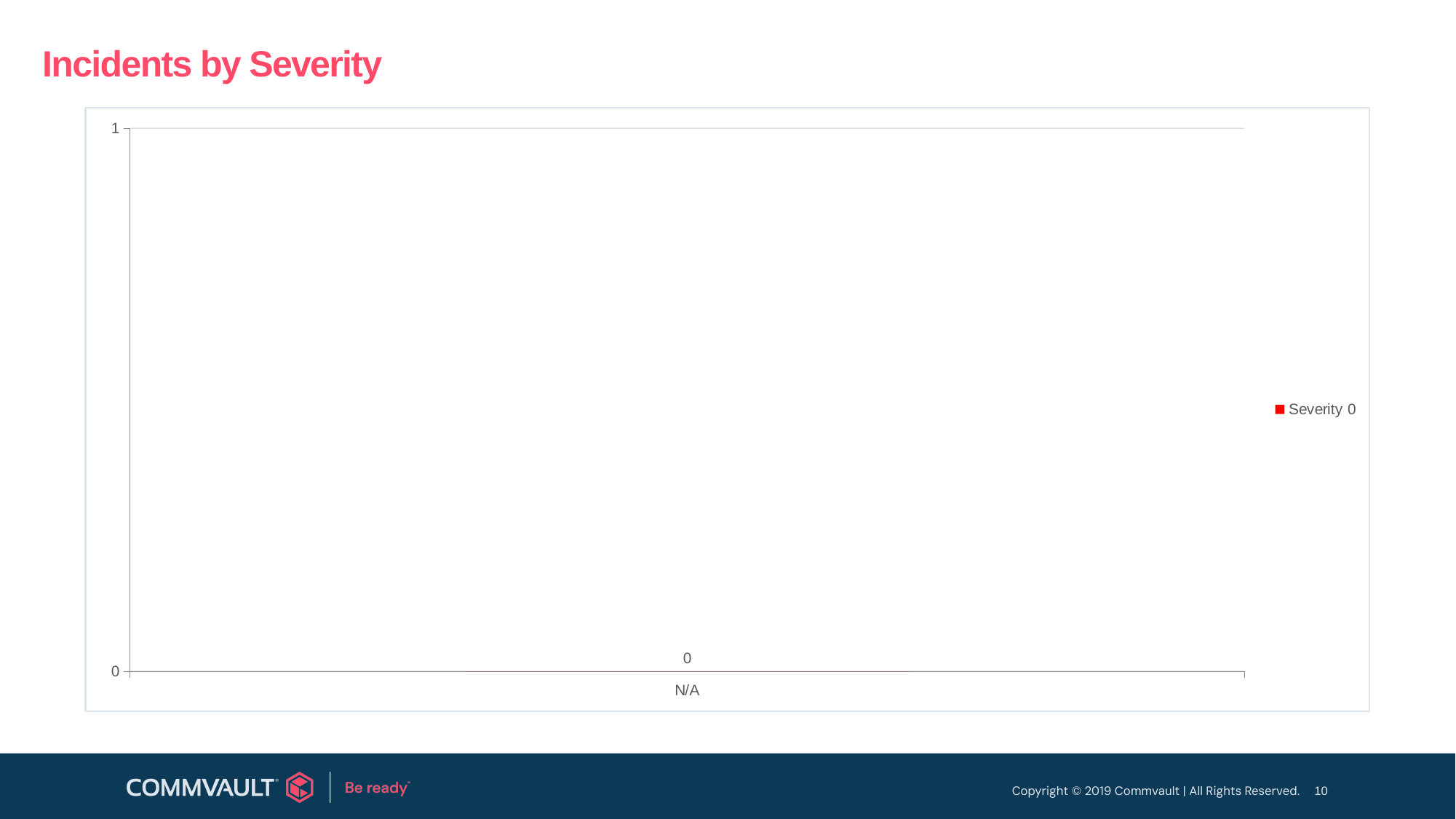

# Incidents by Severity

### Chart

| Category | Severity 0 |
|---|---|
| N/A | 0.0 |
10